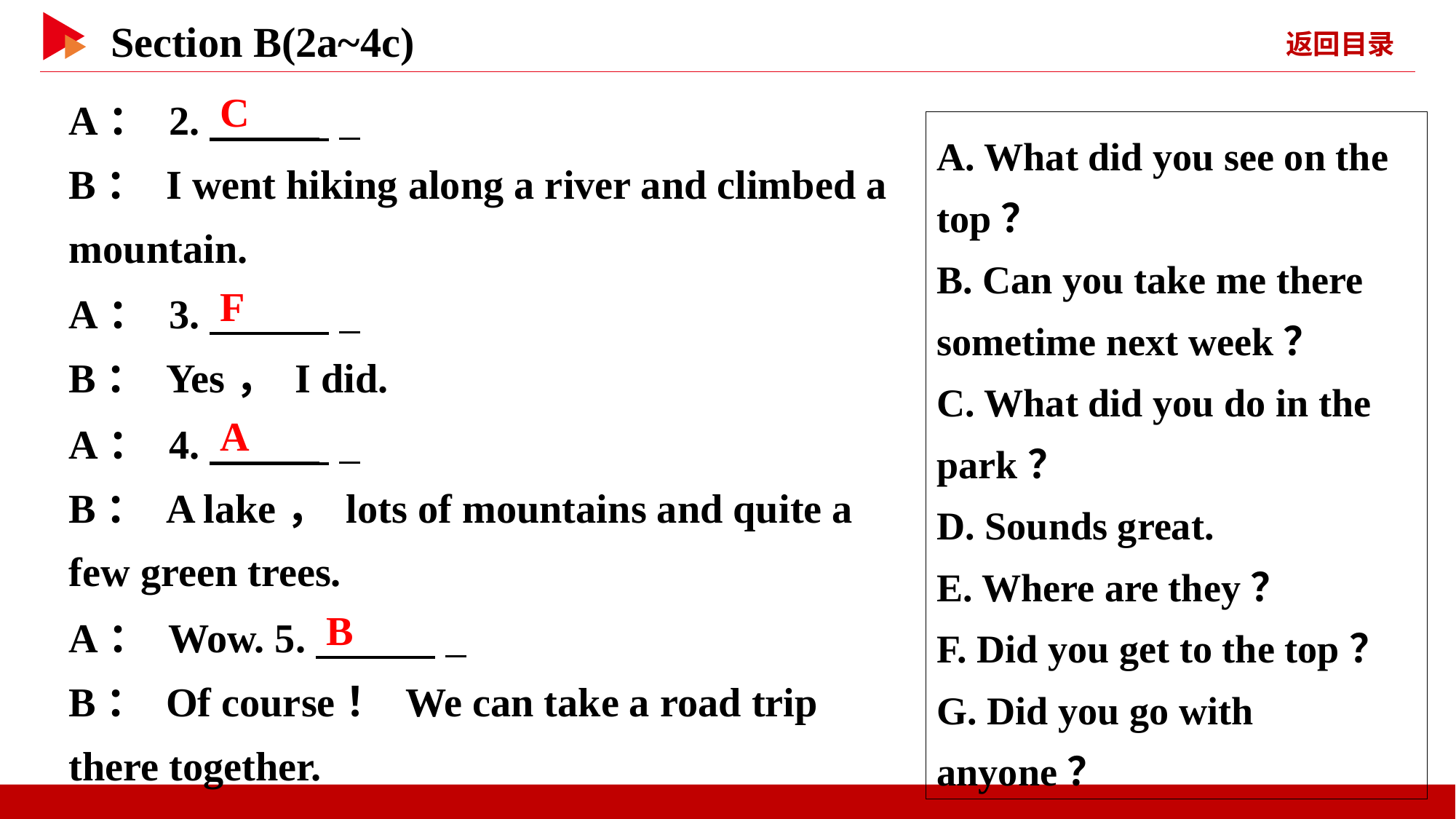

A： 2.　  　  _
B： I went hiking along a river and climbed a mountain.
A： 3.　  　  _
B： Yes， I did.
A： 4.　  　  _
B： A lake， lots of mountains and quite a few green trees.
A： Wow. 5.　  　  _
B： Of course！ We can take a road trip there together.
C
A. What did you see on the top？
B. Can you take me there sometime next week？
C. What did you do in the park？
D. Sounds great.
E. Where are they？
F. Did you get to the top？
G. Did you go with anyone？
F
A
B